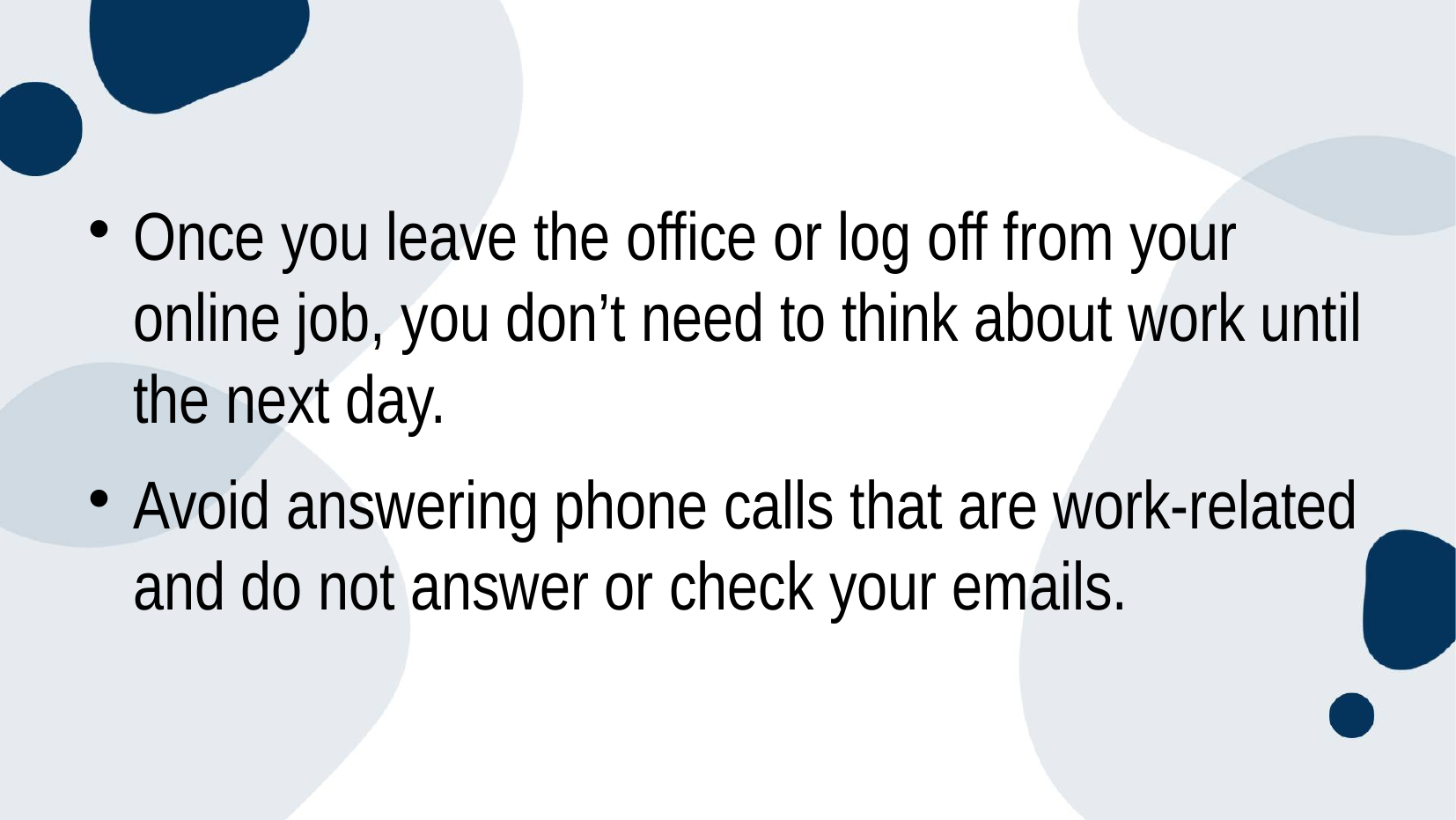

Once you leave the office or log off from your online job, you don’t need to think about work until the next day.
Avoid answering phone calls that are work-related and do not answer or check your emails.